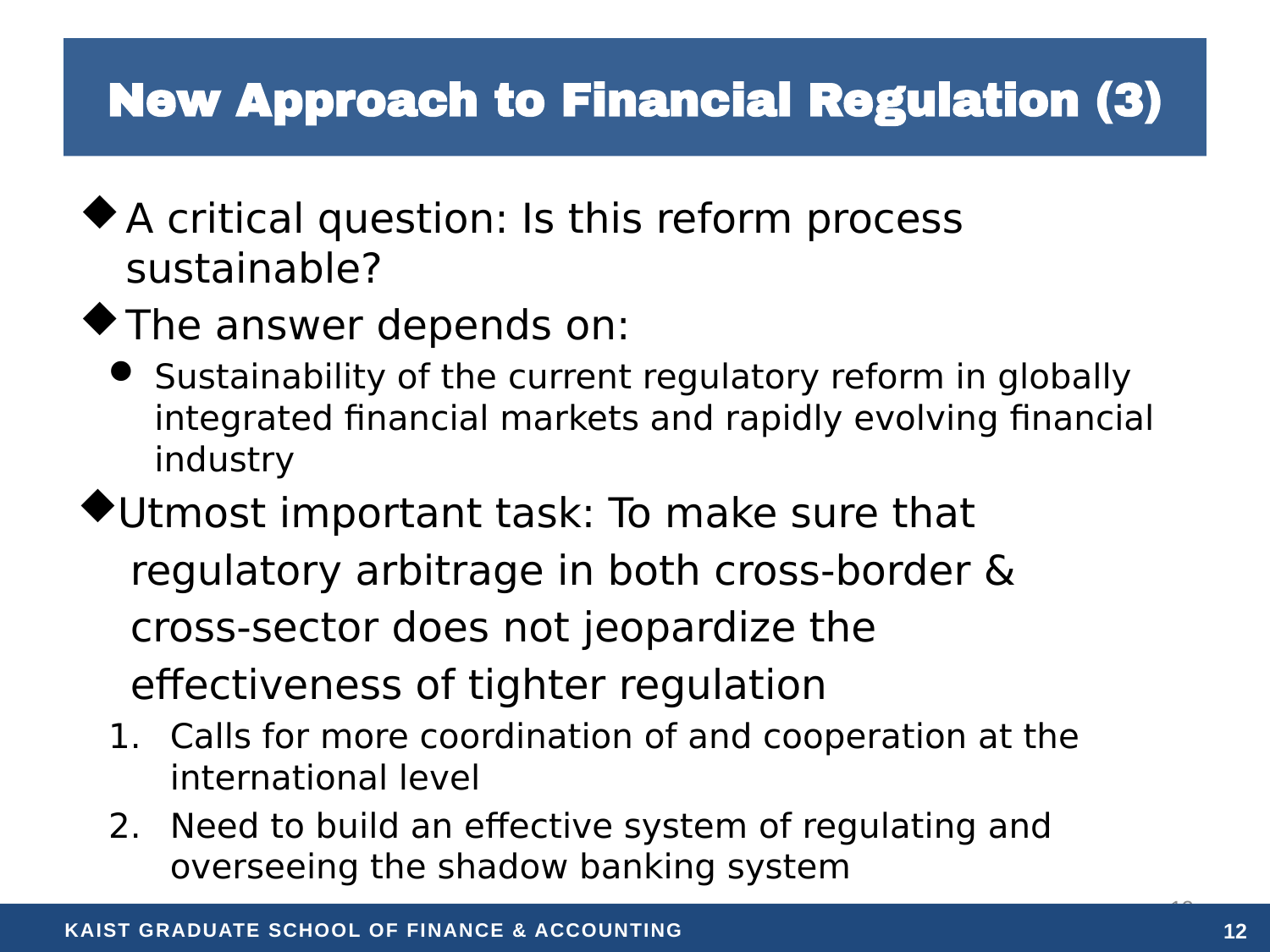

# New Approach to Financial Regulation (3)
A critical question: Is this reform process sustainable?
The answer depends on:
Sustainability of the current regulatory reform in globally integrated financial markets and rapidly evolving financial industry
Utmost important task: To make sure that
    regulatory arbitrage in both cross-border &
    cross-sector does not jeopardize the
    effectiveness of tighter regulation
Calls for more coordination of and cooperation at the international level
Need to build an effective system of regulating and overseeing the shadow banking system
12